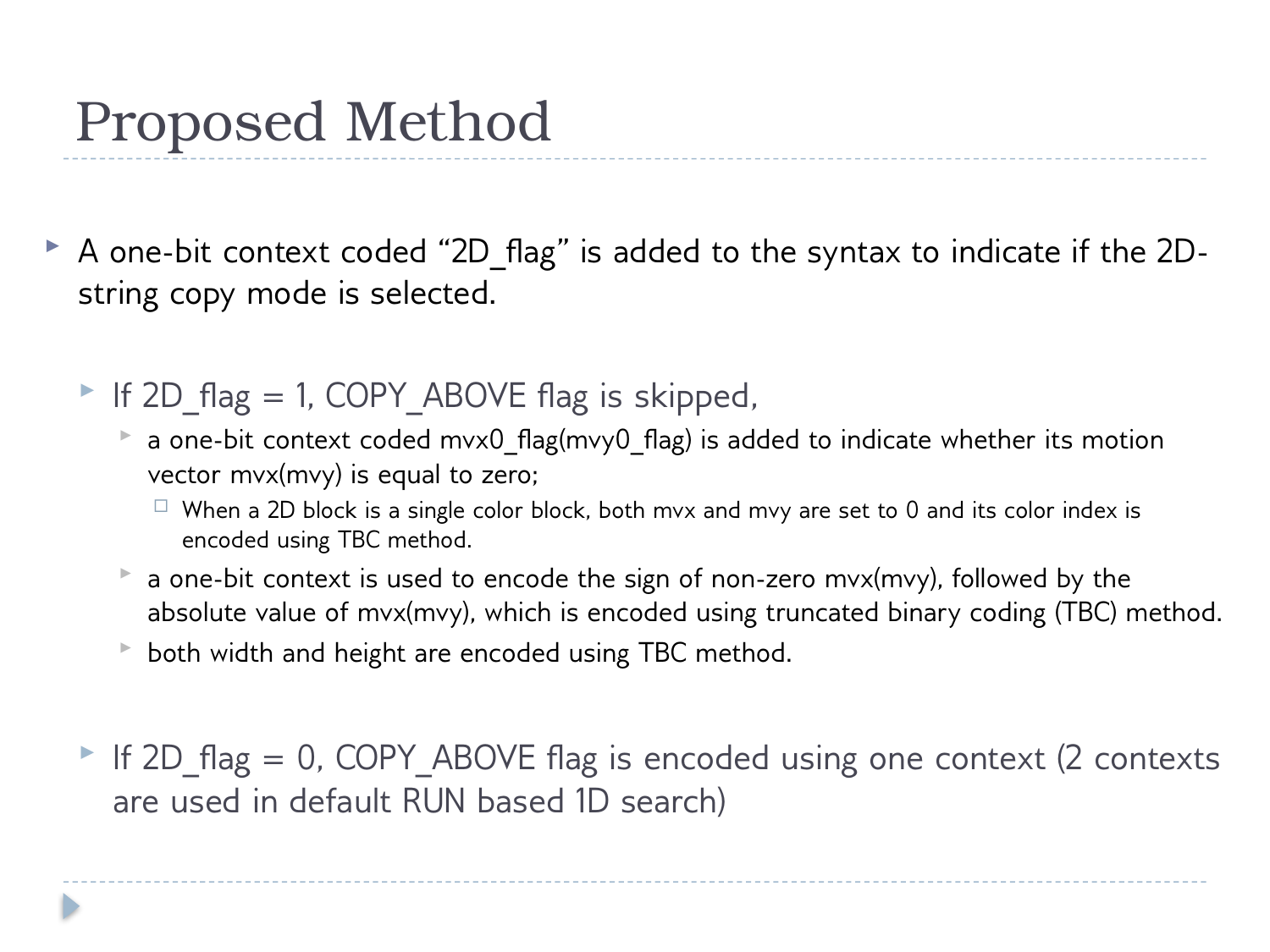

# Proposed Method
A one-bit context coded “2D_flag” is added to the syntax to indicate if the 2D-string copy mode is selected.

If 2D_flag = 1, COPY_ABOVE flag is skipped,
a one-bit context coded mvx0_flag(mvy0_flag) is added to indicate whether its motion vector mvx(mvy) is equal to zero;
When a 2D block is a single color block, both mvx and mvy are set to 0 and its color index is encoded using TBC method.
a one-bit context is used to encode the sign of non-zero mvx(mvy), followed by the absolute value of mvx(mvy), which is encoded using truncated binary coding (TBC) method.
both width and height are encoded using TBC method.

If 2D_flag = 0, COPY_ABOVE flag is encoded using one context (2 contexts are used in default RUN based 1D search)